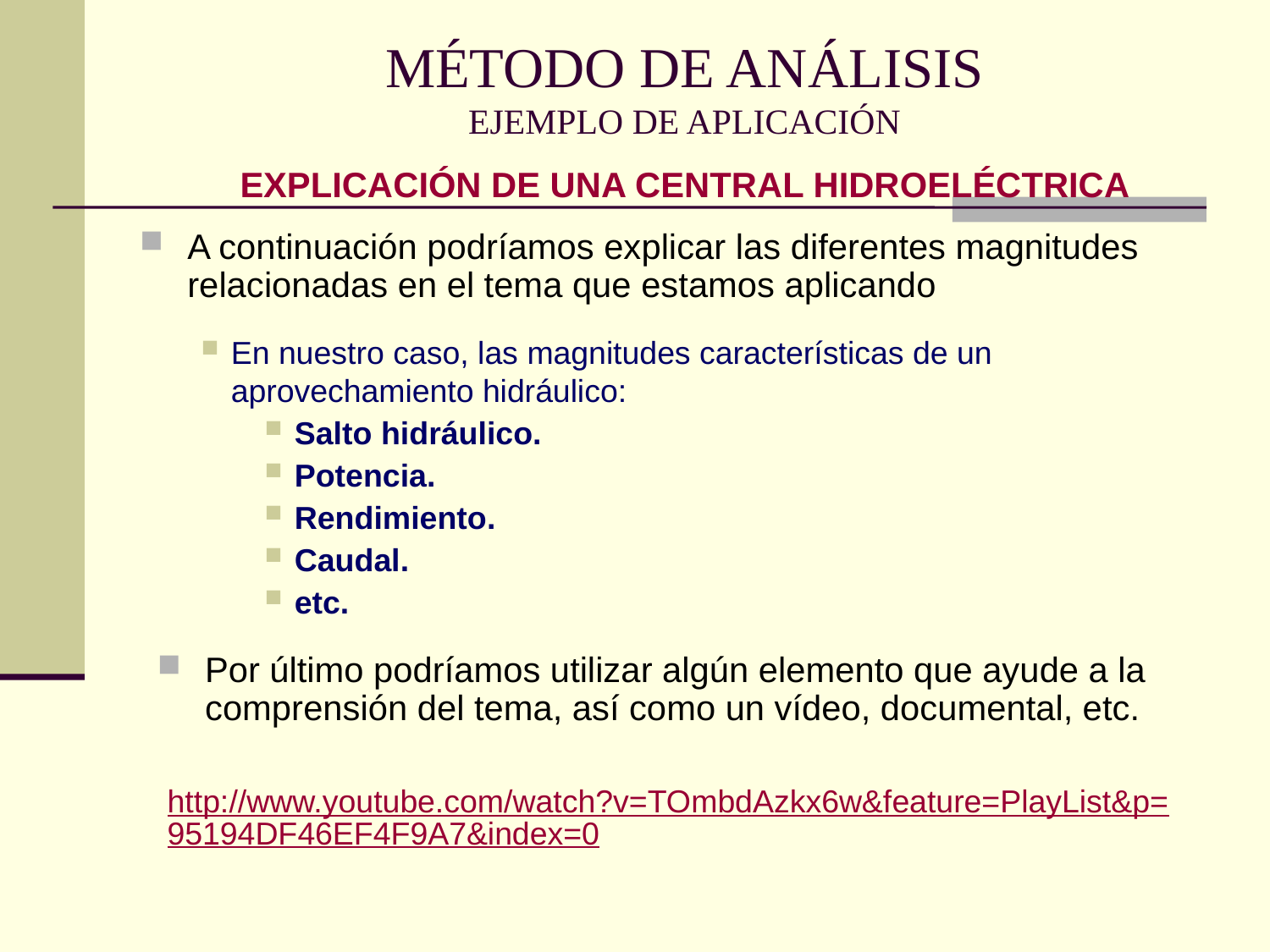

# MÉTODO DE ANÁLISIS EJEMPLO DE APLICACIÓN
EXPLICACIÓN DE UNA CENTRAL HIDROELÉCTRICA
A continuación podríamos explicar las diferentes magnitudes relacionadas en el tema que estamos aplicando
En nuestro caso, las magnitudes características de un aprovechamiento hidráulico:
Salto hidráulico.
Potencia.
Rendimiento.
Caudal.
etc.

Por último podríamos utilizar algún elemento que ayude a la comprensión del tema, así como un vídeo, documental, etc.

http://www.youtube.com/watch?v=TOmbdAzkx6w&feature=PlayList&p=95194DF46EF4F9A7&index=0